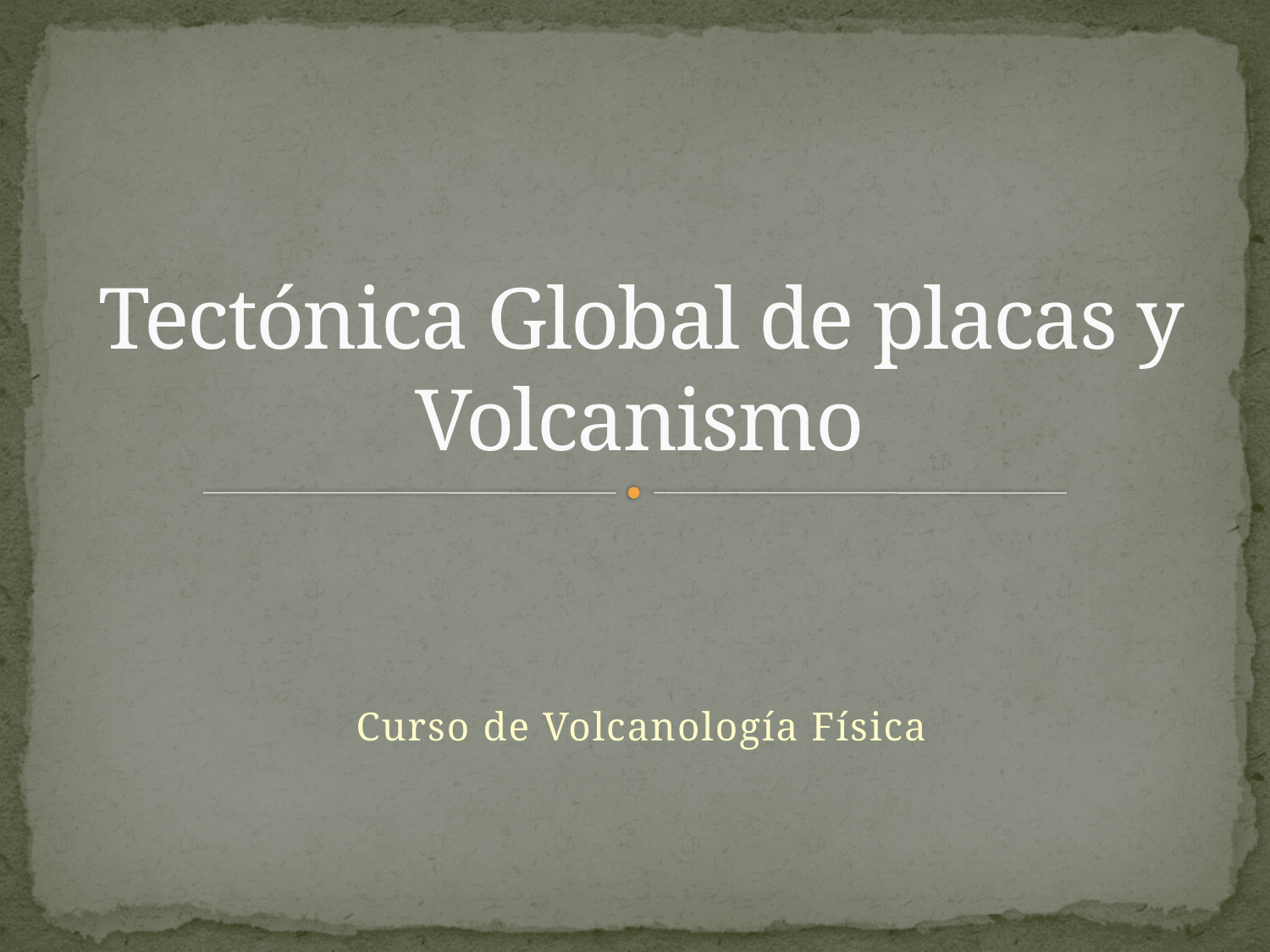

# Tectónica Global de placas y Volcanismo
Curso de Volcanología Física